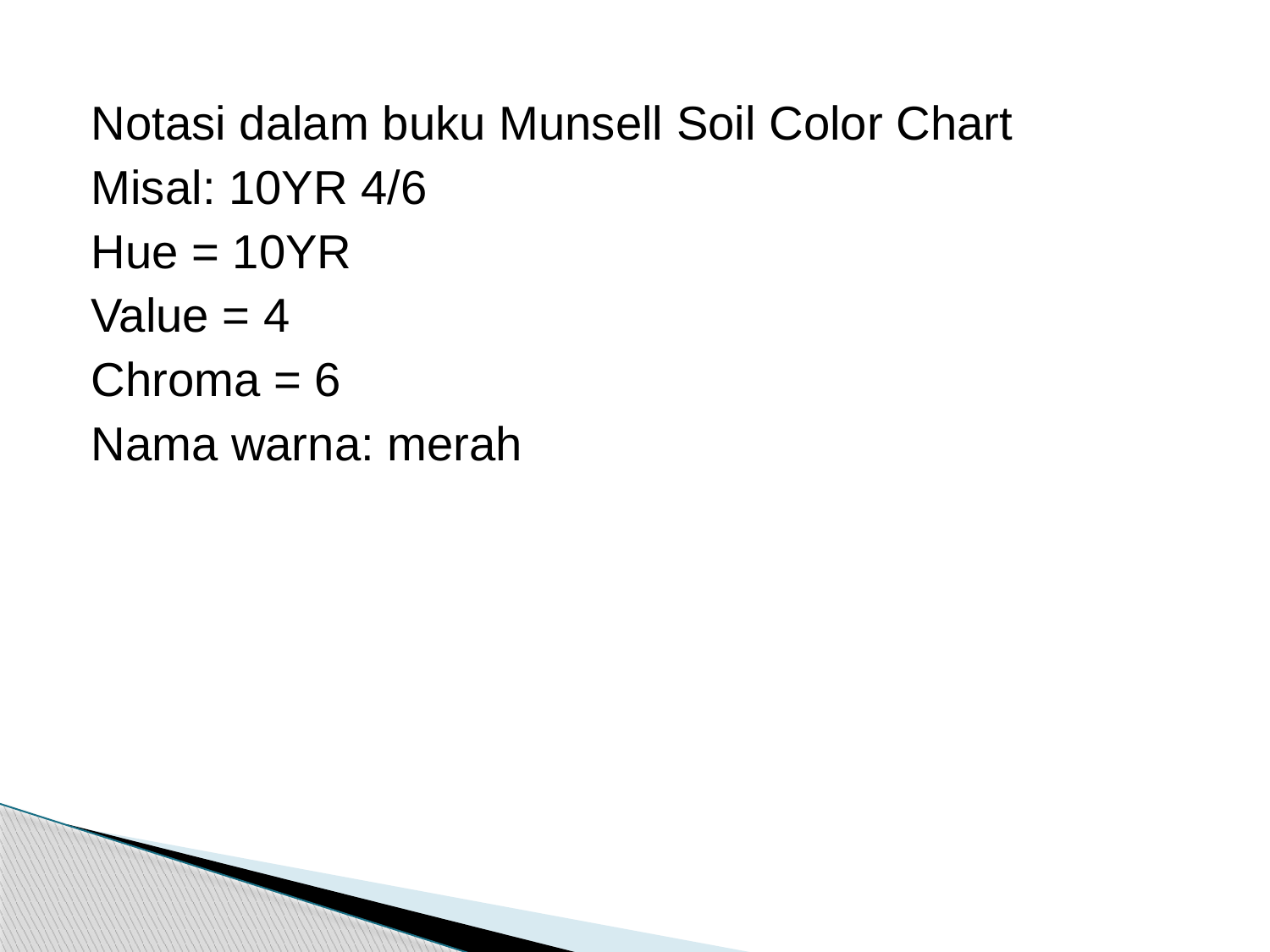

#
Notasi dalam buku Munsell Soil Color Chart
Misal: 10YR 4/6
Hue = 10YR
Value = 4
Chroma = 6
Nama warna: merah